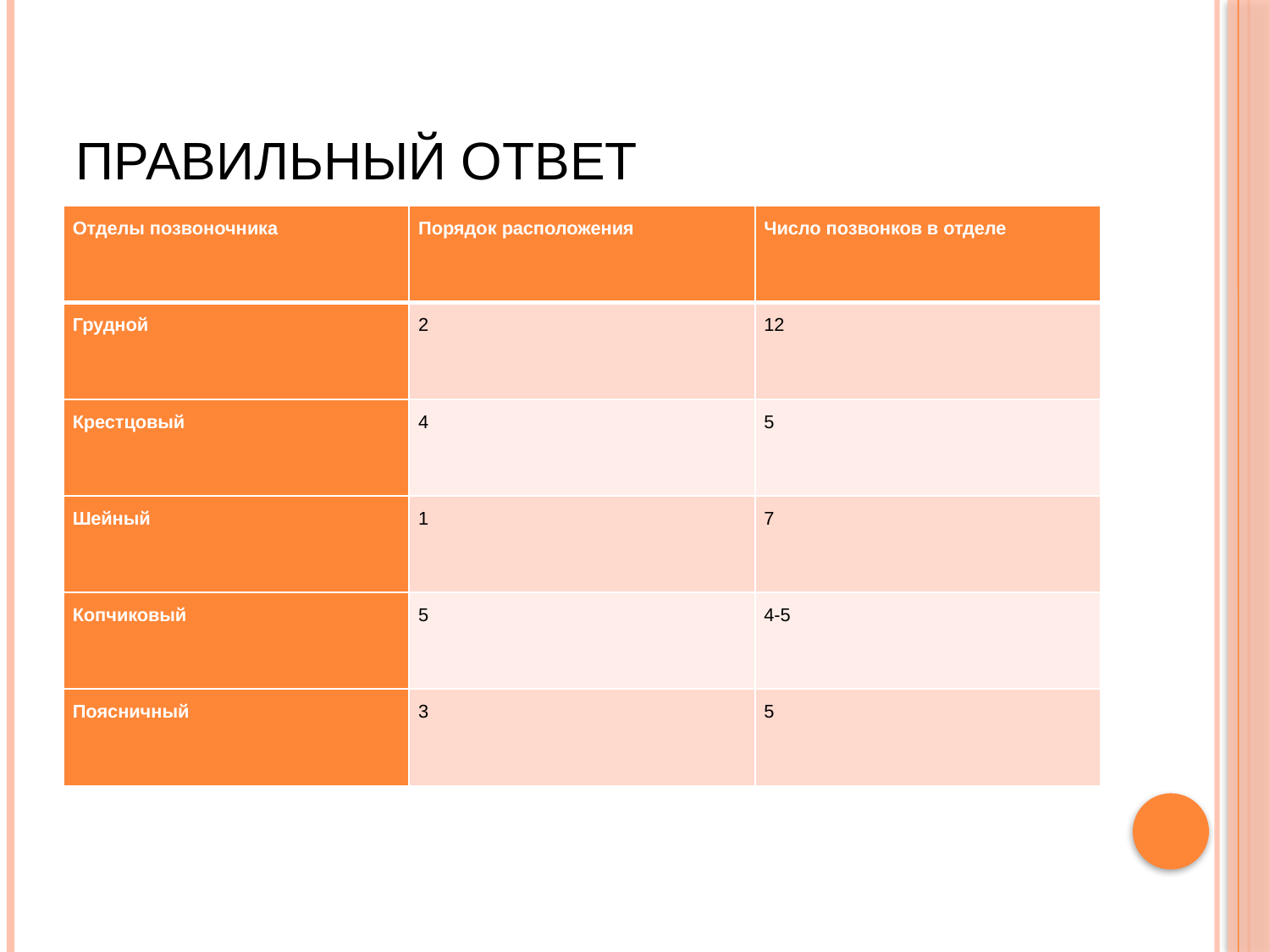

# Правильный ответ
| Отделы позвоночника | Порядок расположения | Число позвонков в отделе |
| --- | --- | --- |
| Грудной | 2 | 12 |
| Крестцовый | 4 | 5 |
| Шейный | 1 | 7 |
| Копчиковый | 5 | 4-5 |
| Поясничный | 3 | 5 |